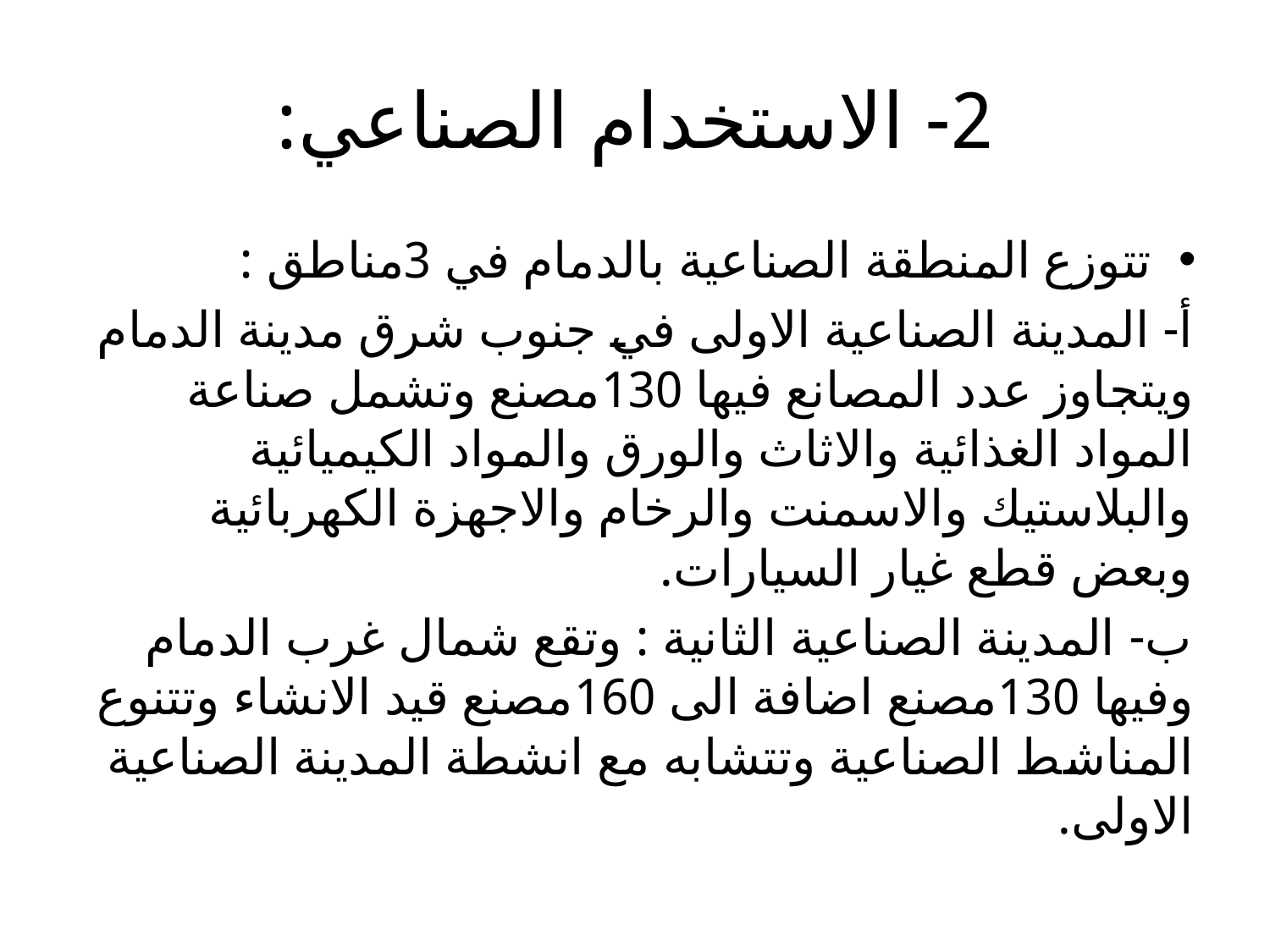

# 2- الاستخدام الصناعي:
تتوزع المنطقة الصناعية بالدمام في 3مناطق :
أ- المدينة الصناعية الاولى في جنوب شرق مدينة الدمام ويتجاوز عدد المصانع فيها 130مصنع وتشمل صناعة المواد الغذائية والاثاث والورق والمواد الكيميائية والبلاستيك والاسمنت والرخام والاجهزة الكهربائية وبعض قطع غيار السيارات.
ب- المدينة الصناعية الثانية : وتقع شمال غرب الدمام وفيها 130مصنع اضافة الى 160مصنع قيد الانشاء وتتنوع المناشط الصناعية وتتشابه مع انشطة المدينة الصناعية الاولى.